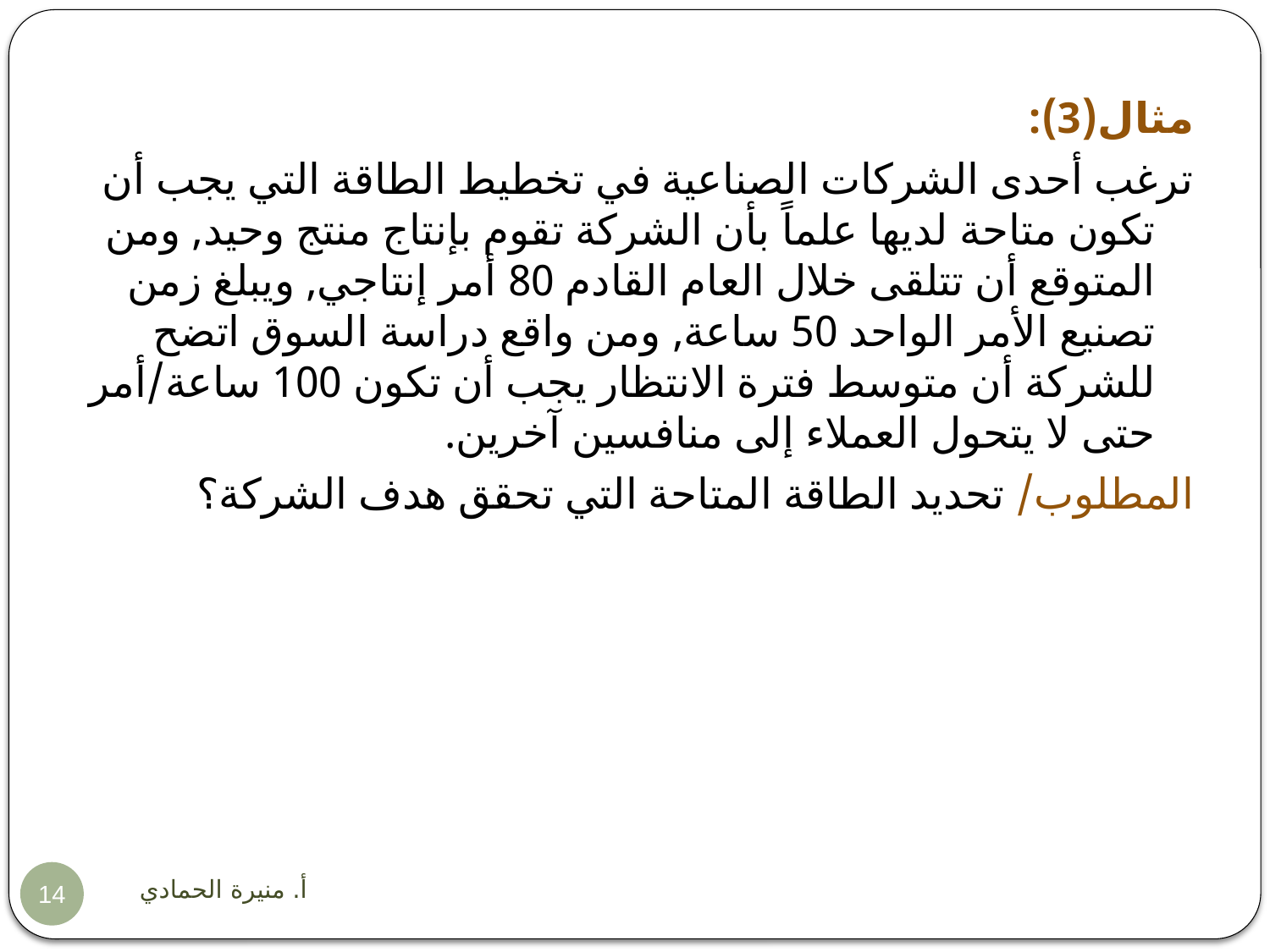

مثال(3):
ترغب أحدى الشركات الصناعية في تخطيط الطاقة التي يجب أن تكون متاحة لديها علماً بأن الشركة تقوم بإنتاج منتج وحيد, ومن المتوقع أن تتلقى خلال العام القادم 80 أمر إنتاجي, ويبلغ زمن تصنيع الأمر الواحد 50 ساعة, ومن واقع دراسة السوق اتضح للشركة أن متوسط فترة الانتظار يجب أن تكون 100 ساعة/أمر حتى لا يتحول العملاء إلى منافسين آخرين.
المطلوب/ تحديد الطاقة المتاحة التي تحقق هدف الشركة؟

أ. منيرة الحمادي
14